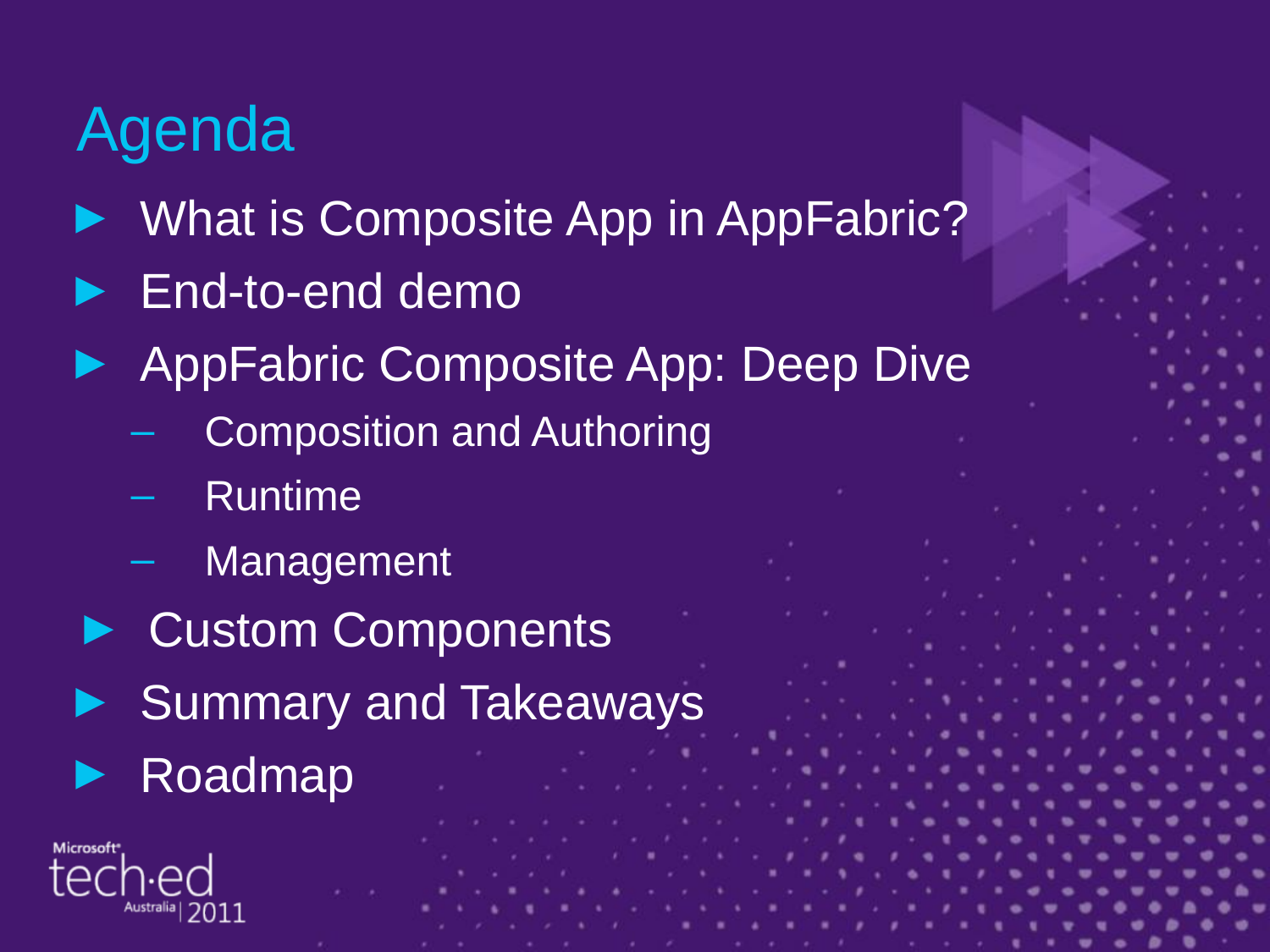

# Agenda
What is Composite App in AppFabric?
End-to-end demo
AppFabric Composite App: Deep Dive
Composition and Authoring
Runtime
Management
Custom Components
Summary and Takeaways
Roadmap